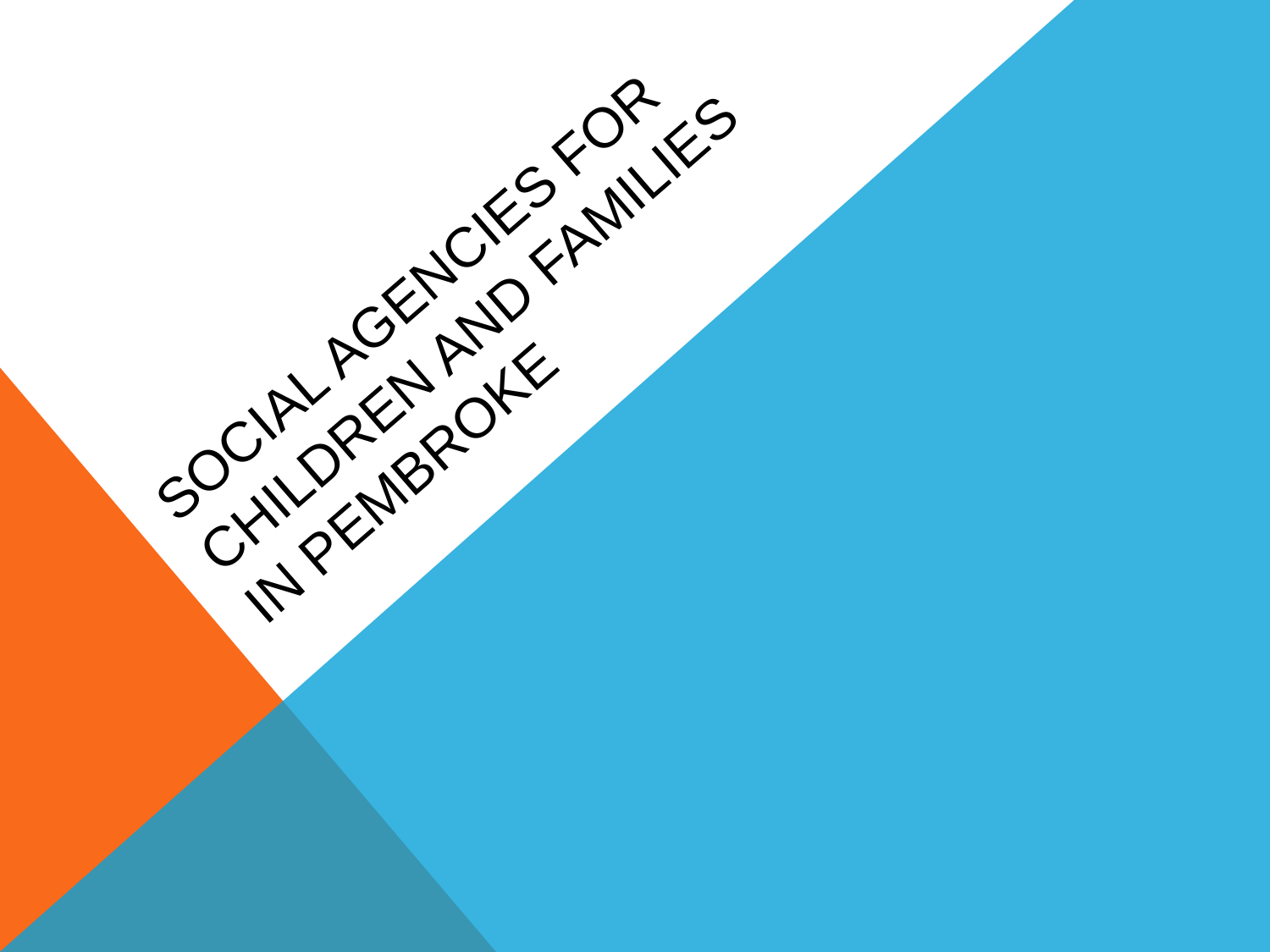

# Social Agencies for children and families in pembroke